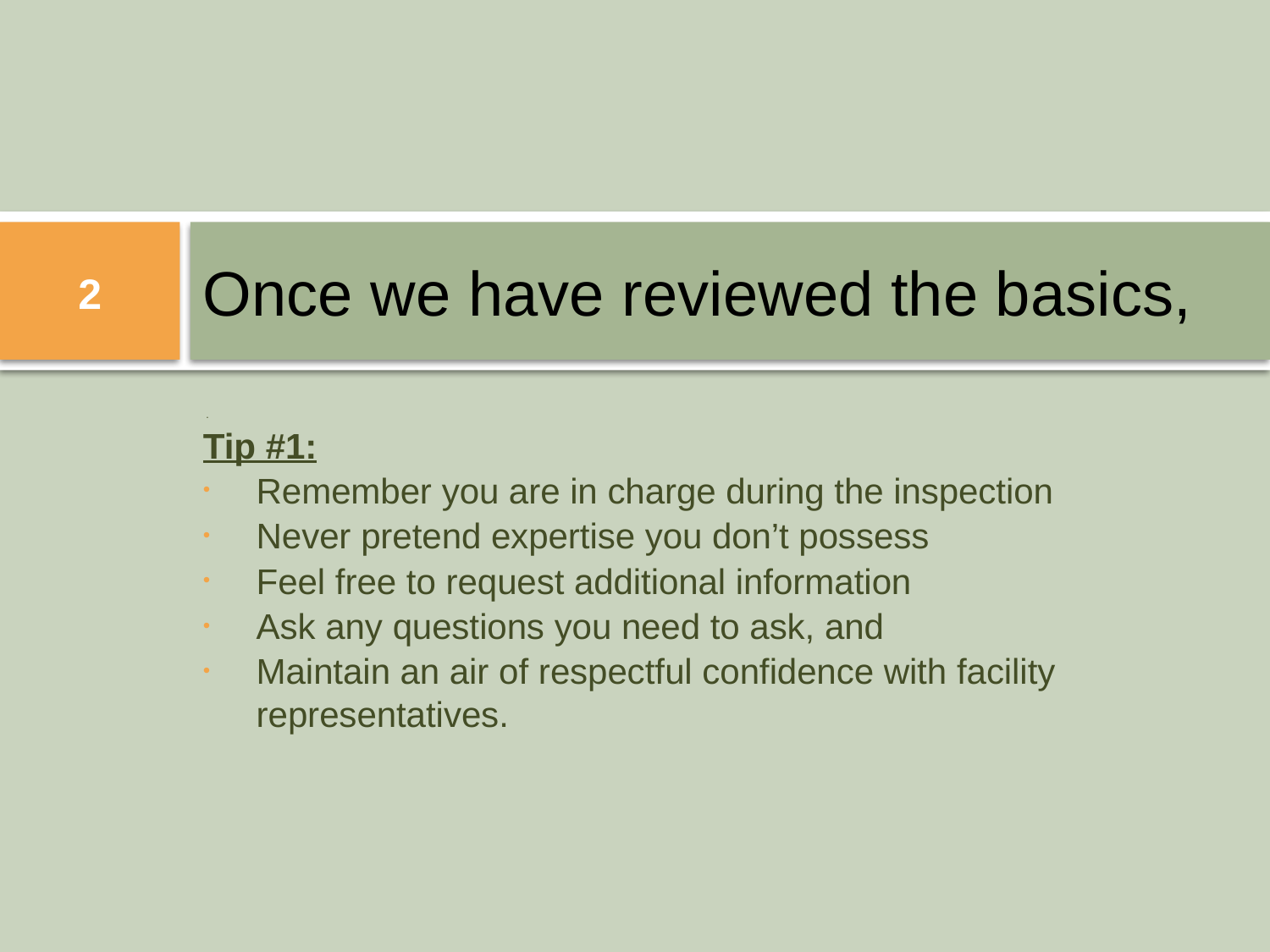

# Once we have reviewed the basics,
2
 .
Tip #1:
Remember you are in charge during the inspection
Never pretend expertise you don’t possess
Feel free to request additional information
Ask any questions you need to ask, and
Maintain an air of respectful confidence with facility representatives.